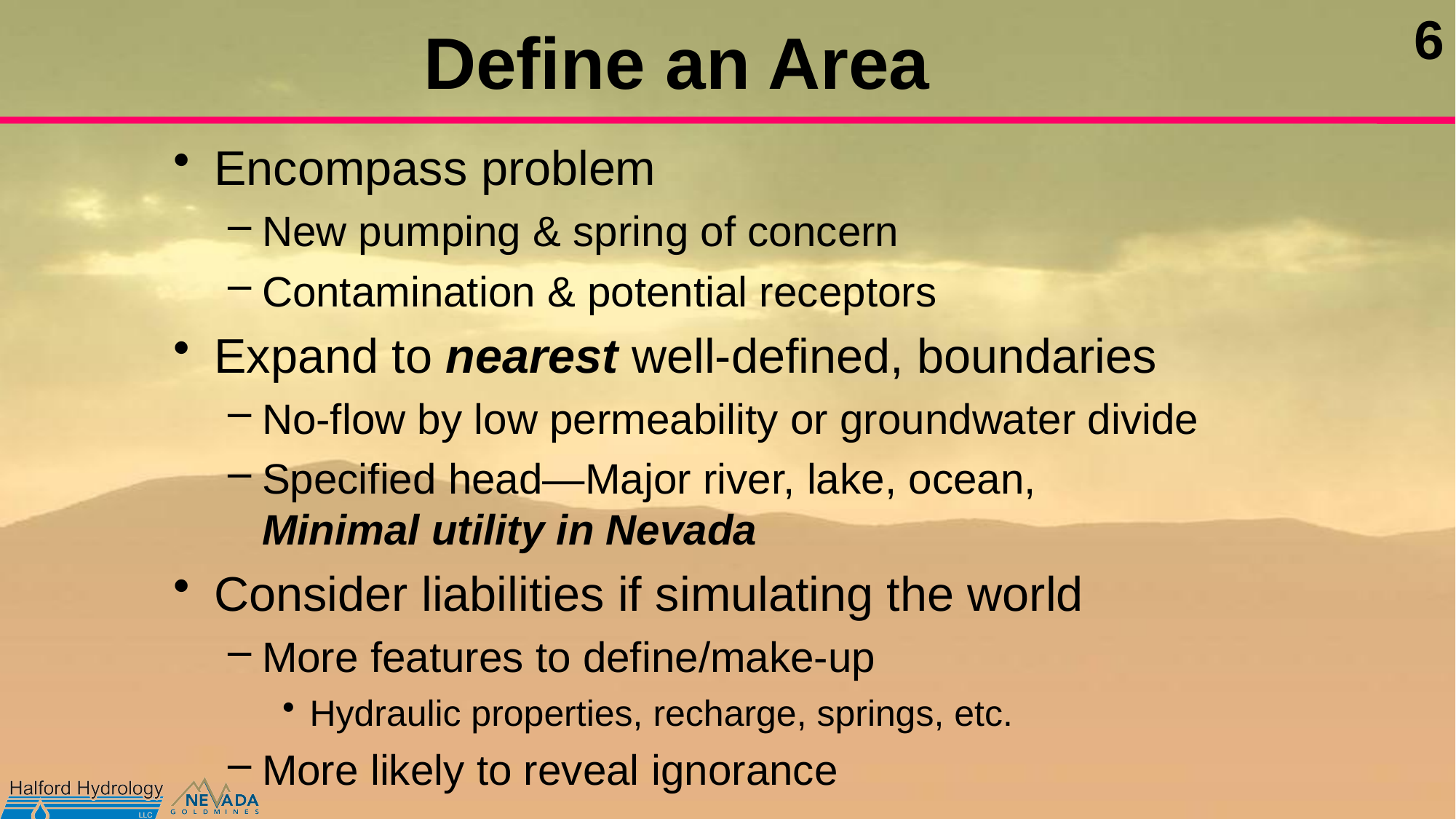

# Define an Area
Encompass problem
New pumping & spring of concern
Contamination & potential receptors
Expand to nearest well-defined, boundaries
No-flow by low permeability or groundwater divide
Specified head—Major river, lake, ocean,
Minimal utility in Nevada
Consider liabilities if simulating the world
More features to define/make-up
Hydraulic properties, recharge, springs, etc.
More likely to reveal ignorance